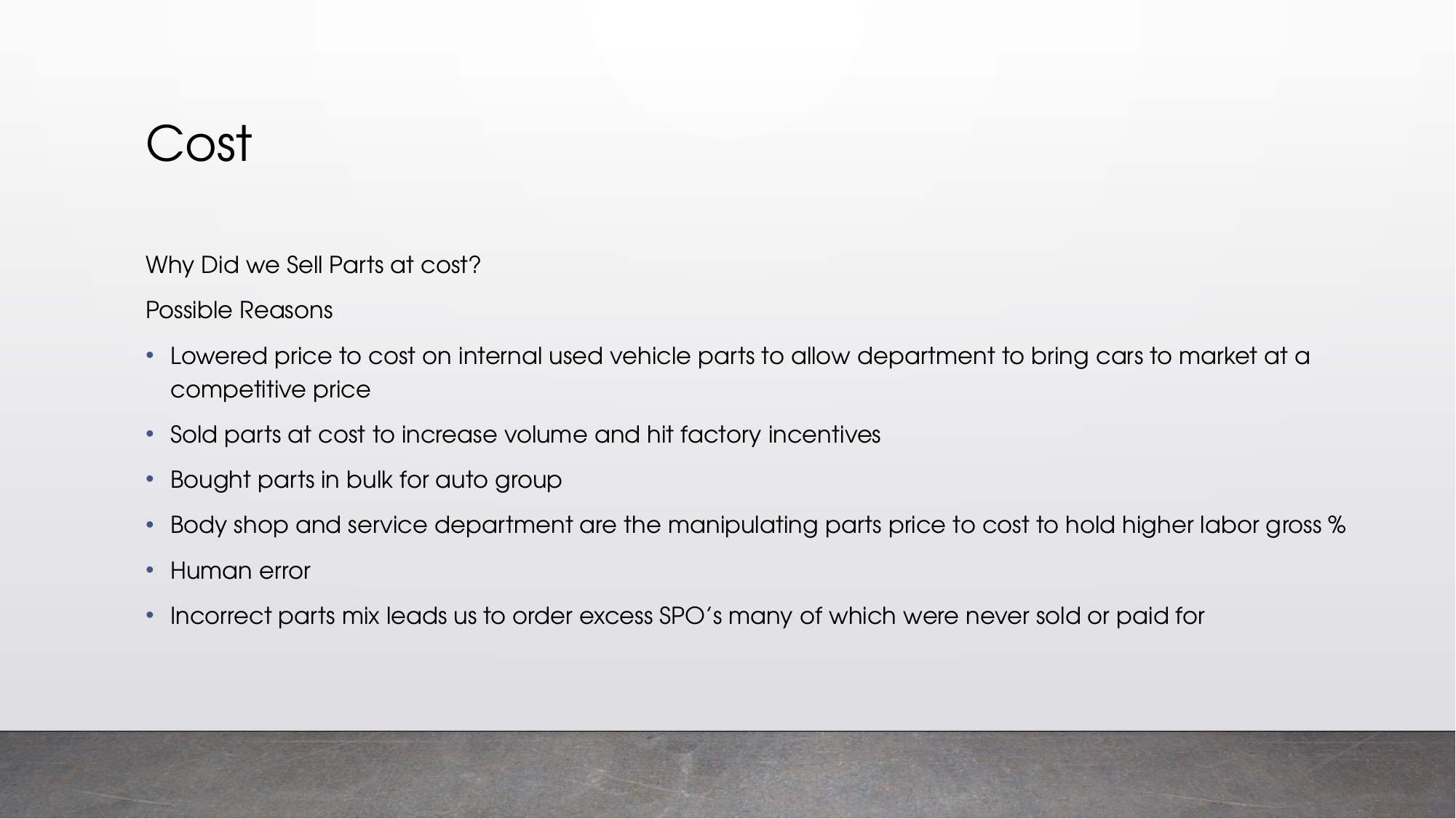

# Cost
Why Did we Sell Parts at cost?
Possible Reasons
Lowered price to cost on internal used vehicle parts to allow department to bring cars to market at a competitive price
Sold parts at cost to increase volume and hit factory incentives
Bought parts in bulk for auto group
Body shop and service department are the manipulating parts price to cost to hold higher labor gross %
Human error
Incorrect parts mix leads us to order excess SPO’s many of which were never sold or paid for